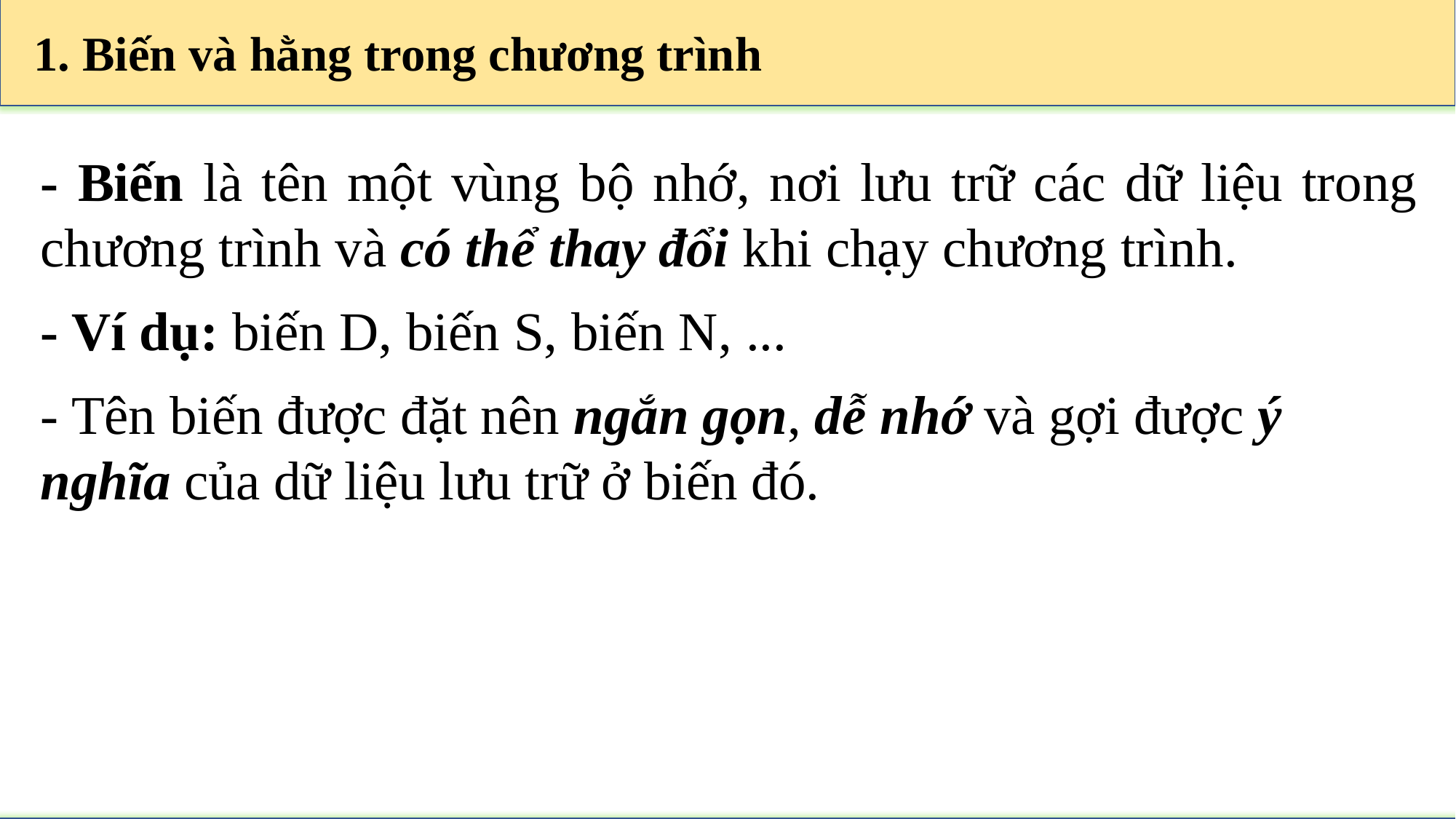

1. Biến và hằng trong chương trình
- Biến là tên một vùng bộ nhớ, nơi lưu trữ các dữ liệu trong chương trình và có thể thay đổi khi chạy chương trình.
- Ví dụ: biến D, biến S, biến N, ...
- Tên biến được đặt nên ngắn gọn, dễ nhớ và gợi được ý nghĩa của dữ liệu lưu trữ ở biến đó.